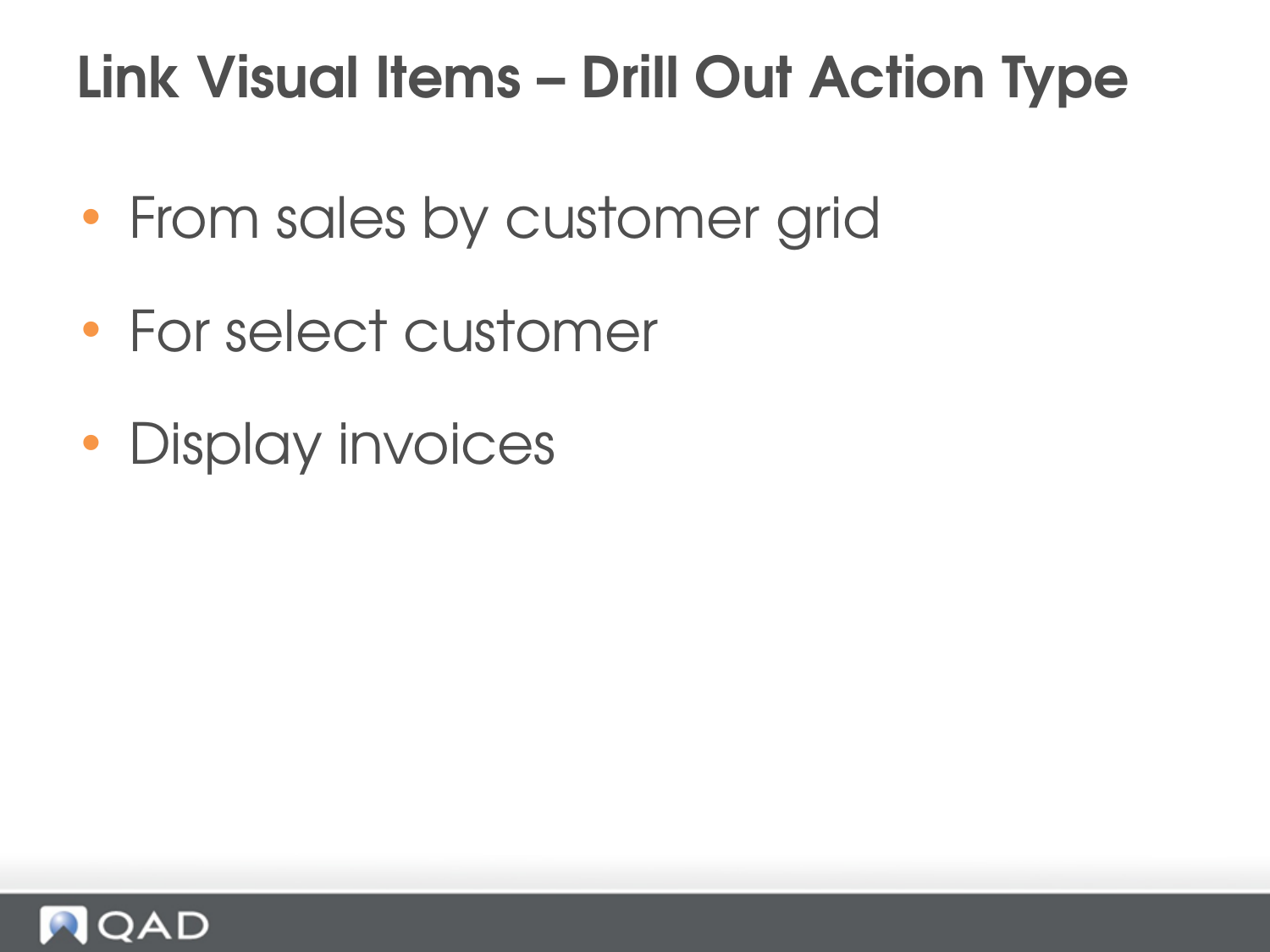

# Link Visual Items – Drill Out Action Type
From sales by customer grid
For select customer
Display invoices